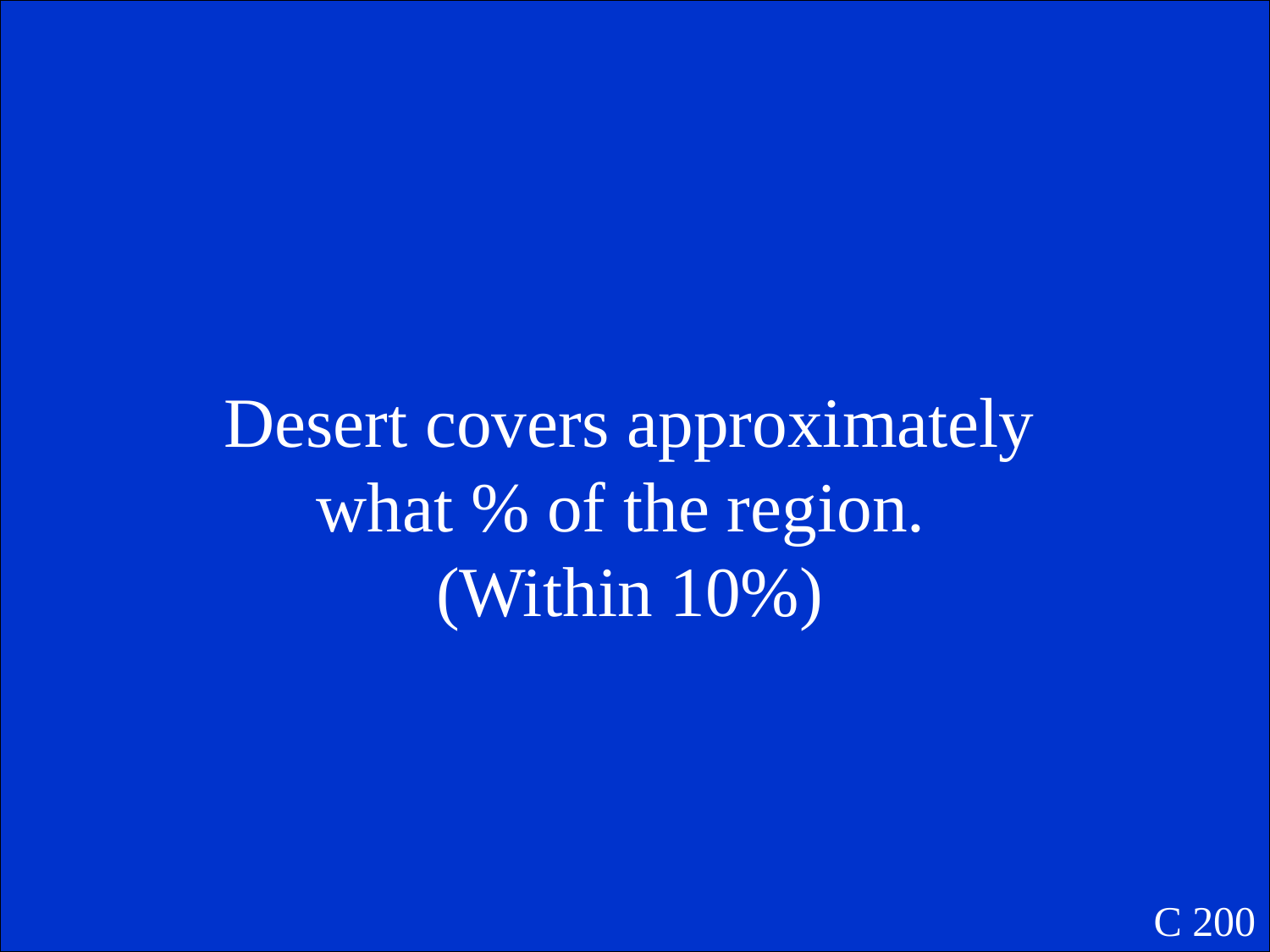

Desert covers approximately what % of the region.  (Within 10%)
C 200